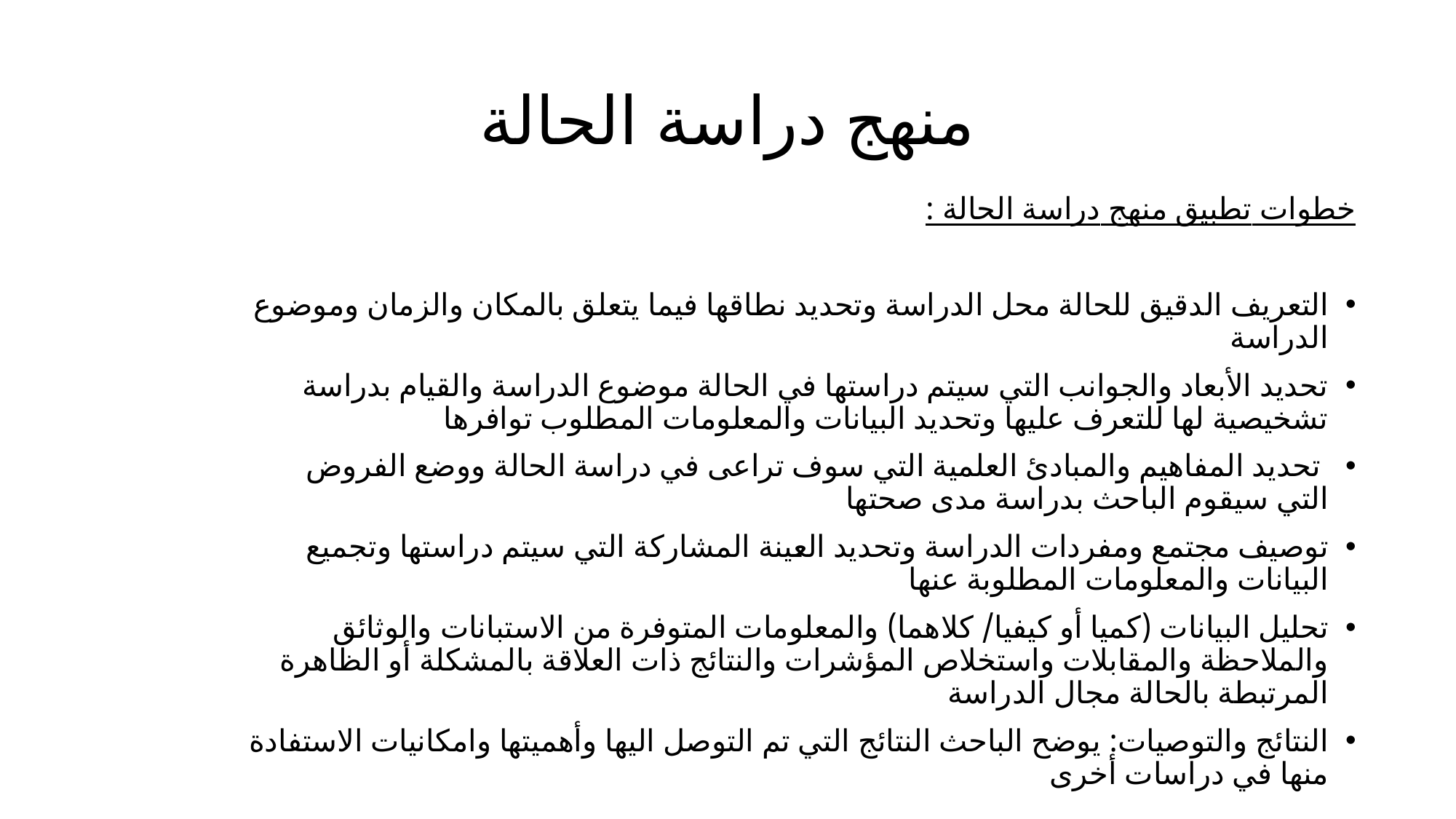

# منهج دراسة الحالة
خطوات تطبيق منهج دراسة الحالة :

التعريف الدقيق للحالة محل الدراسة وتحديد نطاقها فيما يتعلق بالمكان والزمان وموضوع الدراسة
تحديد الأبعاد والجوانب التي سيتم دراستها في الحالة موضوع الدراسة والقيام بدراسة تشخيصية لها للتعرف عليها وتحديد البيانات والمعلومات المطلوب توافرها
 تحديد المفاهيم والمبادئ العلمية التي سوف تراعى في دراسة الحالة ووضع الفروض التي سيقوم الباحث بدراسة مدى صحتها
توصيف مجتمع ومفردات الدراسة وتحديد العينة المشاركة التي سيتم دراستها وتجميع البيانات والمعلومات المطلوبة عنها
تحليل البيانات (كميا أو كيفيا/ كلاهما) والمعلومات المتوفرة من الاستبانات والوثائق والملاحظة والمقابلات واستخلاص المؤشرات والنتائج ذات العلاقة بالمشكلة أو الظاهرة المرتبطة بالحالة مجال الدراسة
النتائج والتوصيات: يوضح الباحث النتائج التي تم التوصل اليها وأهميتها وامكانيات الاستفادة منها في دراسات أخرى